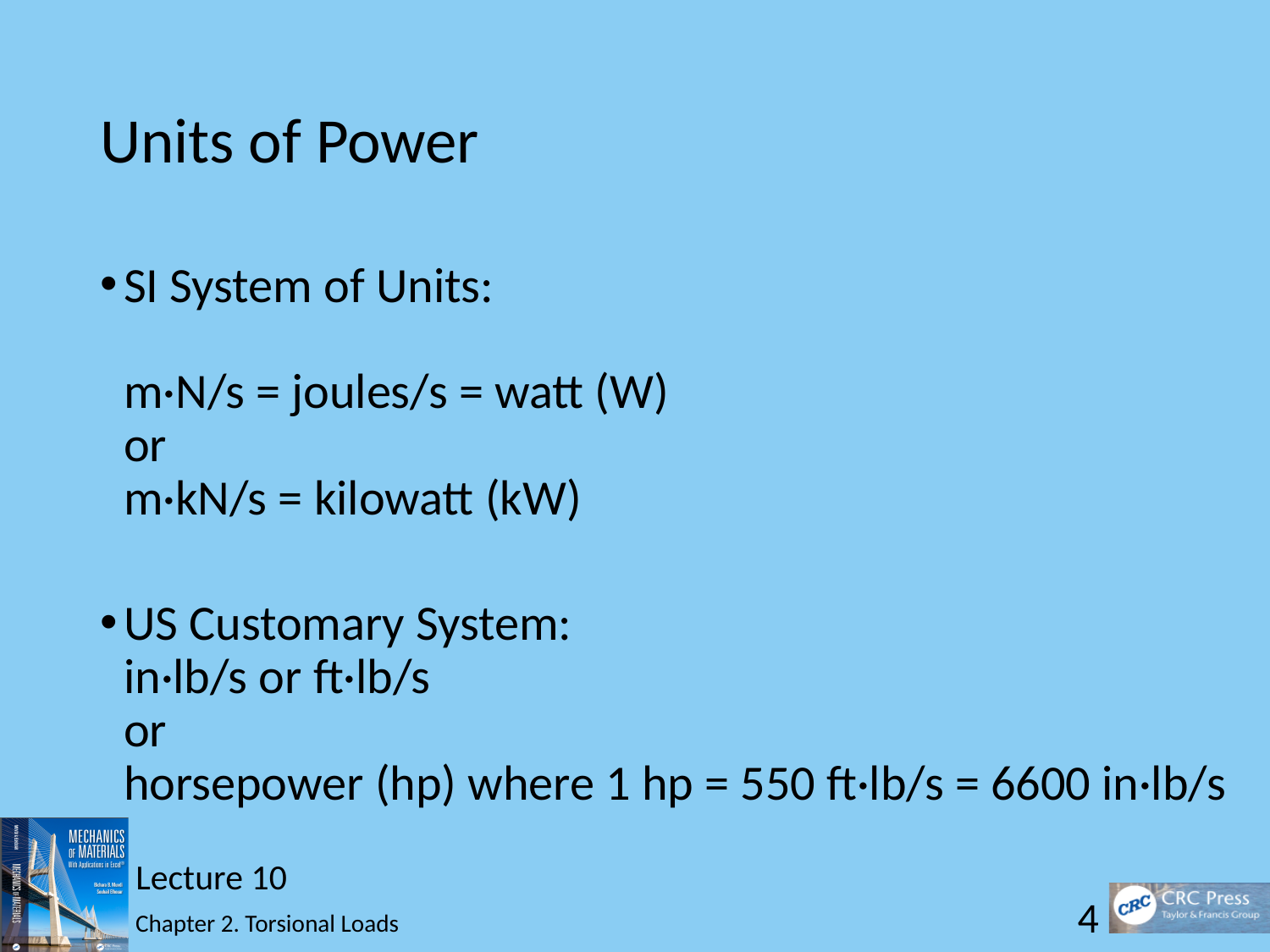

# Units of Power
SI System of Units:
m·N/s = joules/s = watt (W)
or
m·kN/s = kilowatt (kW)
US Customary System:
in·lb/s or ft·lb/s
or
horsepower (hp) where 1 hp = 550 ft·lb/s = 6600 in·lb/s

Lecture 10
4
Chapter 2. Torsional Loads